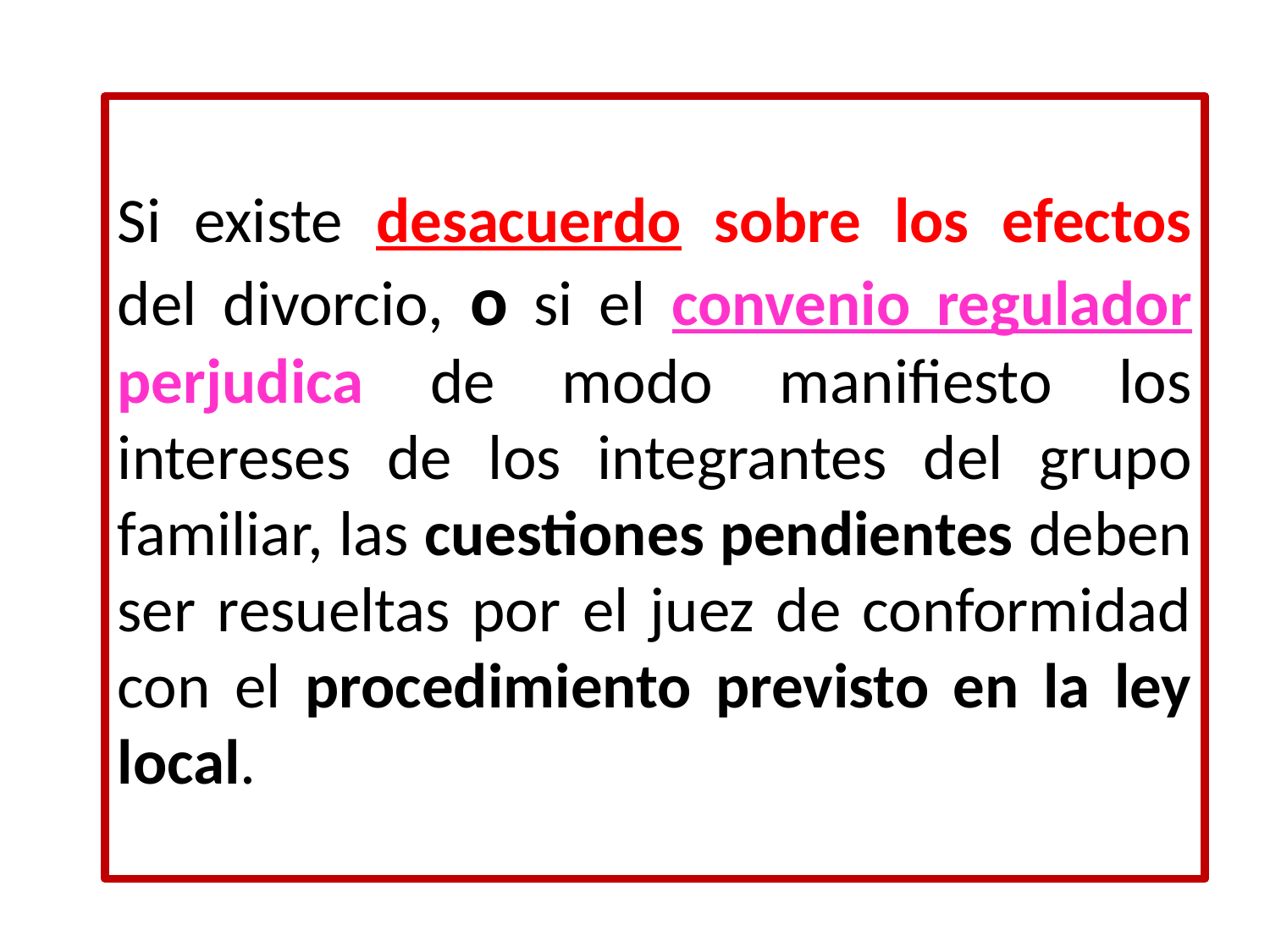

Si existe desacuerdo sobre los efectos del divorcio, o si el convenio regulador perjudica de modo manifiesto los intereses de los integrantes del grupo familiar, las cuestiones pendientes deben ser resueltas por el juez de conformidad con el procedimiento previsto en la ley local.